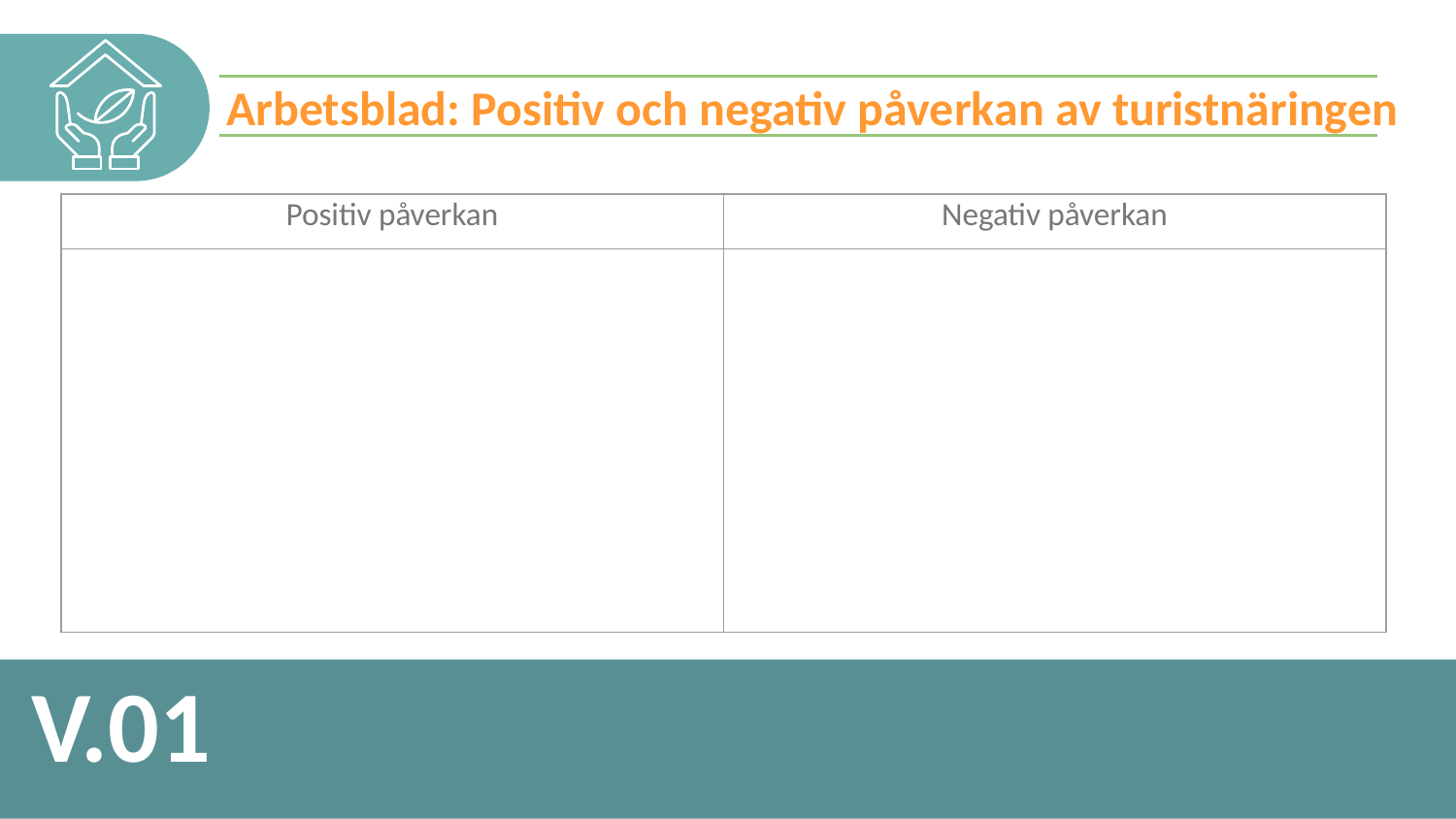

Arbetsblad: Positiv och negativ påverkan av turistnäringen

| Positiv påverkan | Negativ påverkan |
| --- | --- |
|  |  |

V.01
25